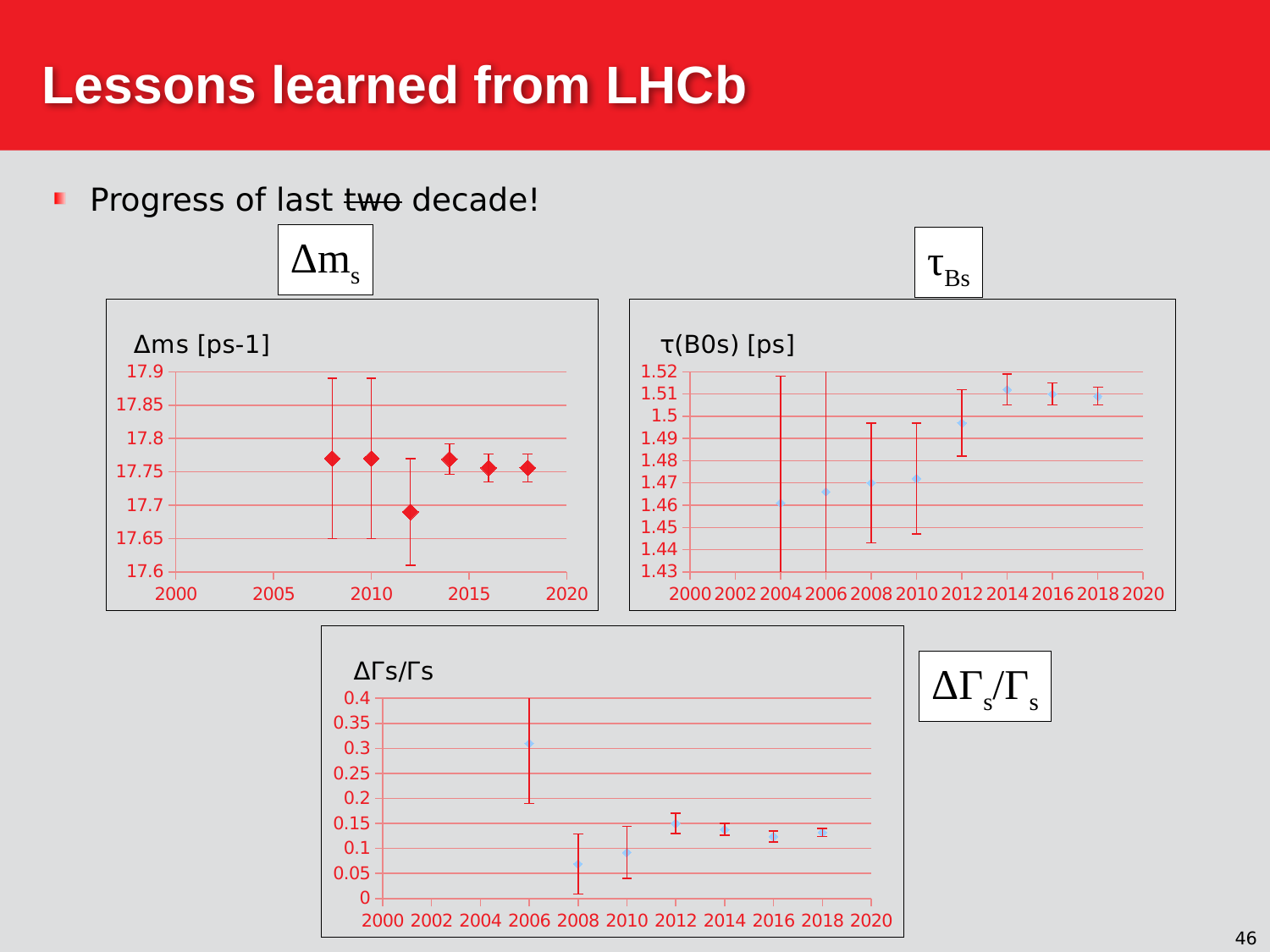

# Lessons learned from LHCb
Progress of last two decade!
Δms
τBs

### Chart: Δms [ps-1]

| Category |  |
|---|---|

### Chart: τ(B0s) [ps]

| Category |  |
|---|---|

### Chart: ΔΓs/Γs

| Category |  |
|---|---|
ΔΓs/Γs
46